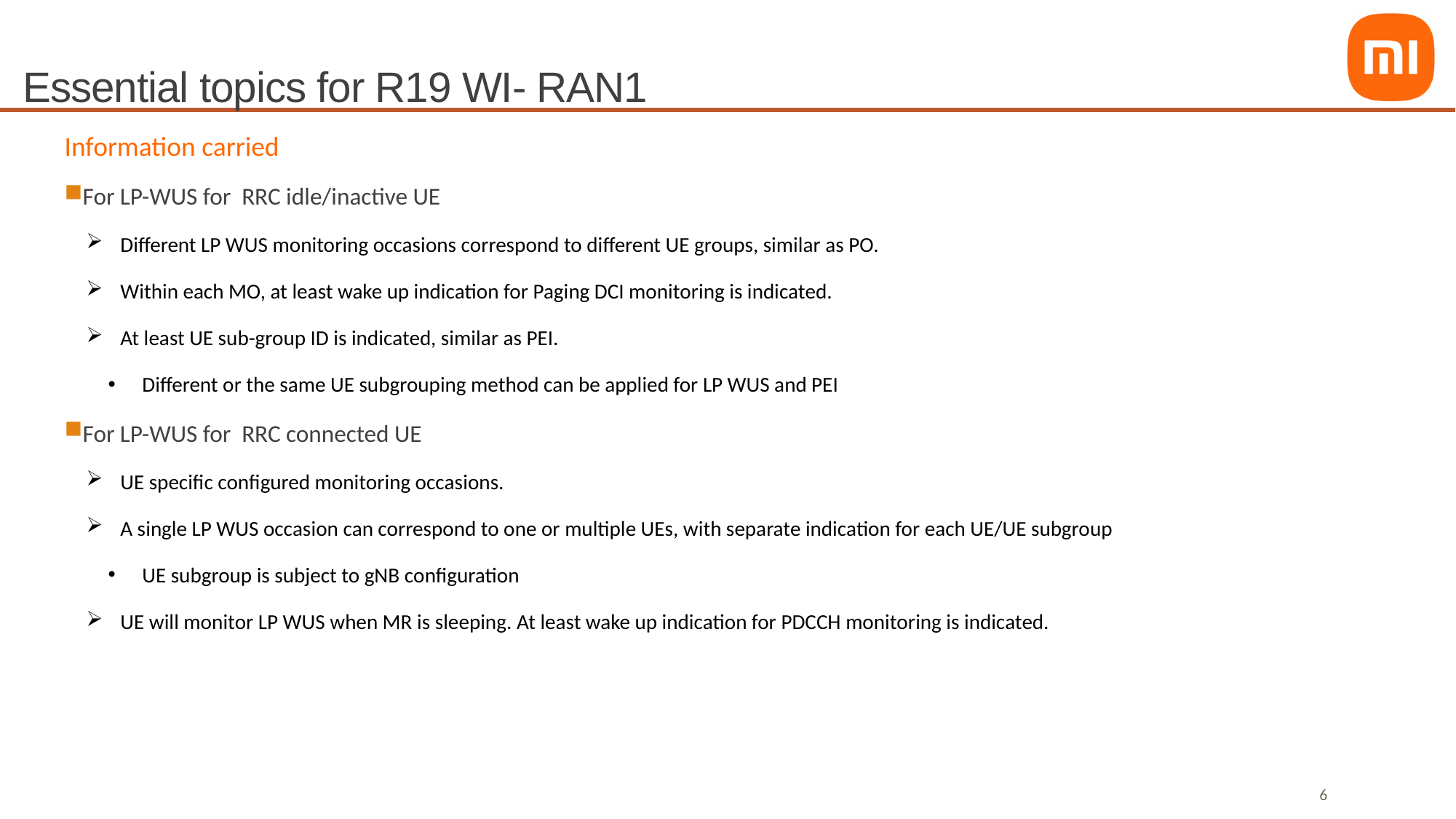

# Essential topics for R19 WI- RAN1
Information carried
For LP-WUS for  RRC idle/inactive UE
Different LP WUS monitoring occasions correspond to different UE groups, similar as PO.
Within each MO, at least wake up indication for Paging DCI monitoring is indicated.
At least UE sub-group ID is indicated, similar as PEI.
Different or the same UE subgrouping method can be applied for LP WUS and PEI
For LP-WUS for  RRC connected UE
UE specific configured monitoring occasions.
A single LP WUS occasion can correspond to one or multiple UEs, with separate indication for each UE/UE subgroup
UE subgroup is subject to gNB configuration
UE will monitor LP WUS when MR is sleeping. At least wake up indication for PDCCH monitoring is indicated.